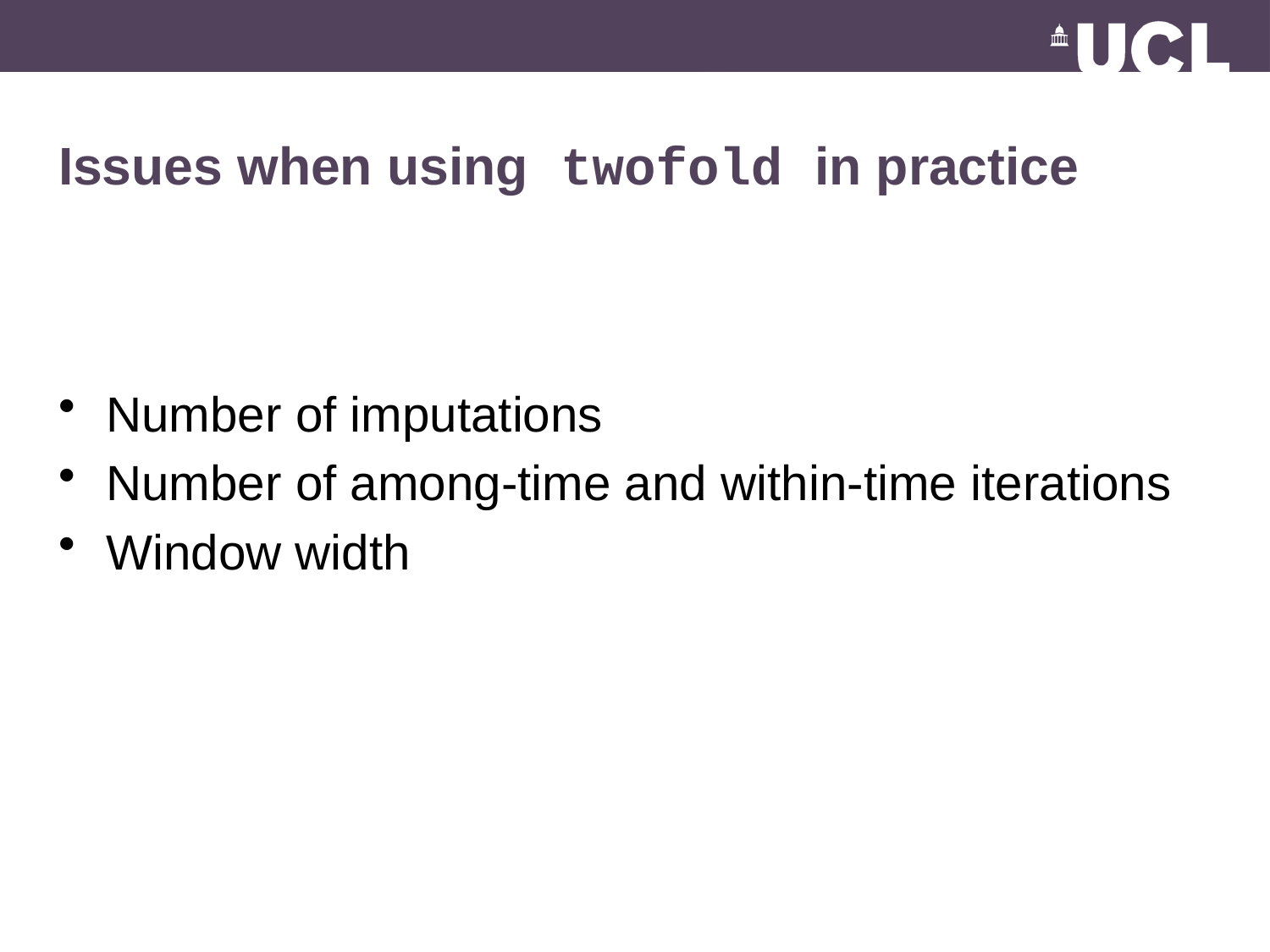

# Issues when using twofold in practice
Number of imputations
Number of among-time and within-time iterations
Window width